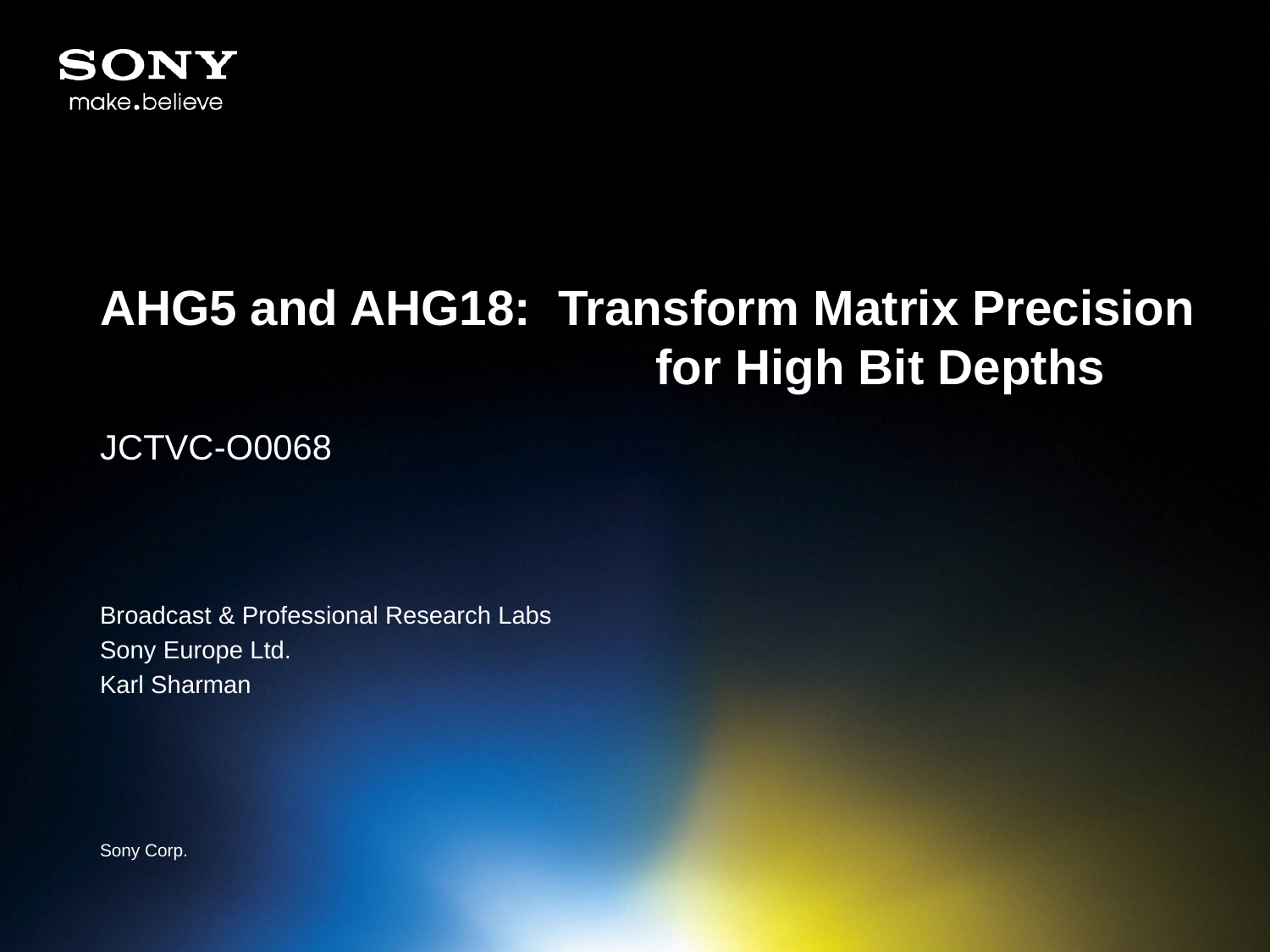

# AHG5 and AHG18:  Transform Matrix Precision 			for High Bit Depths
JCTVC-O0068
Broadcast & Professional Research Labs
Sony Europe Ltd.
Karl Sharman
Sony Corp.